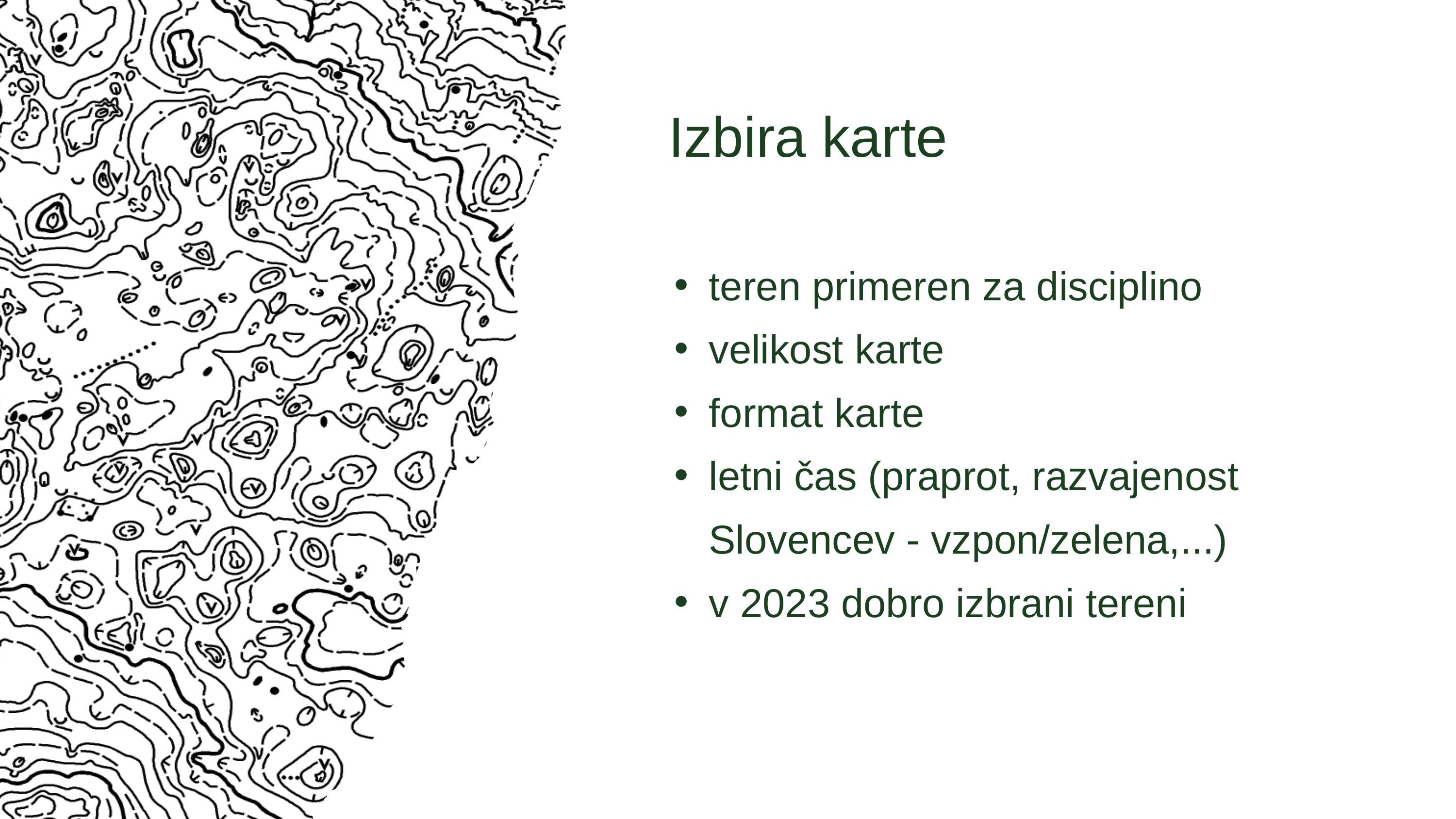

Izbira karte
teren primeren za disciplino
velikost karte
format karte
letni čas (praprot, razvajenost Slovencev - vzpon/zelena,...)
v 2023 dobro izbrani tereni